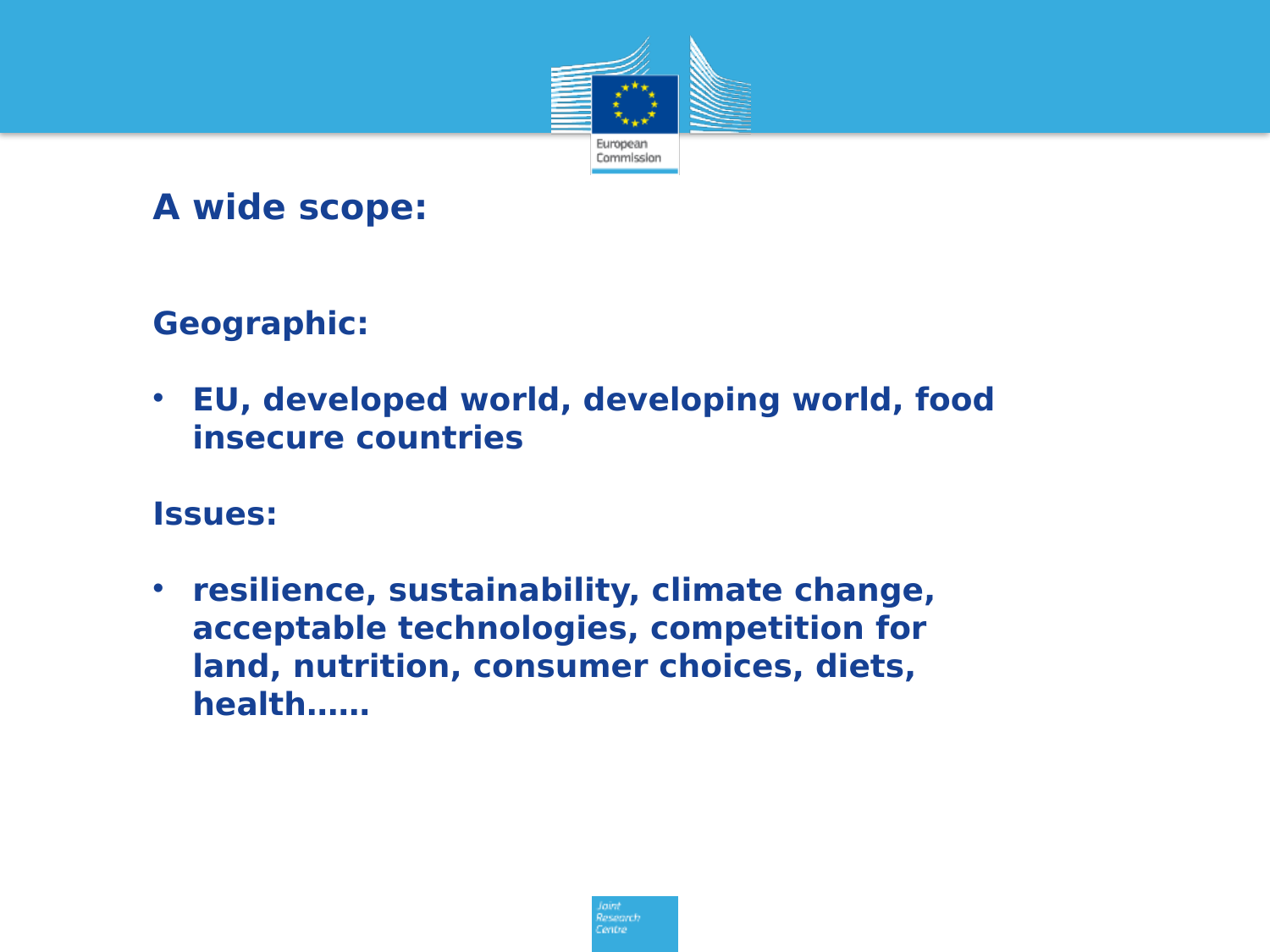

A wide scope:

Geographic:

EU, developed world, developing world, food insecure countries

Issues:

resilience, sustainability, climate change, acceptable technologies, competition for land, nutrition, consumer choices, diets, health……